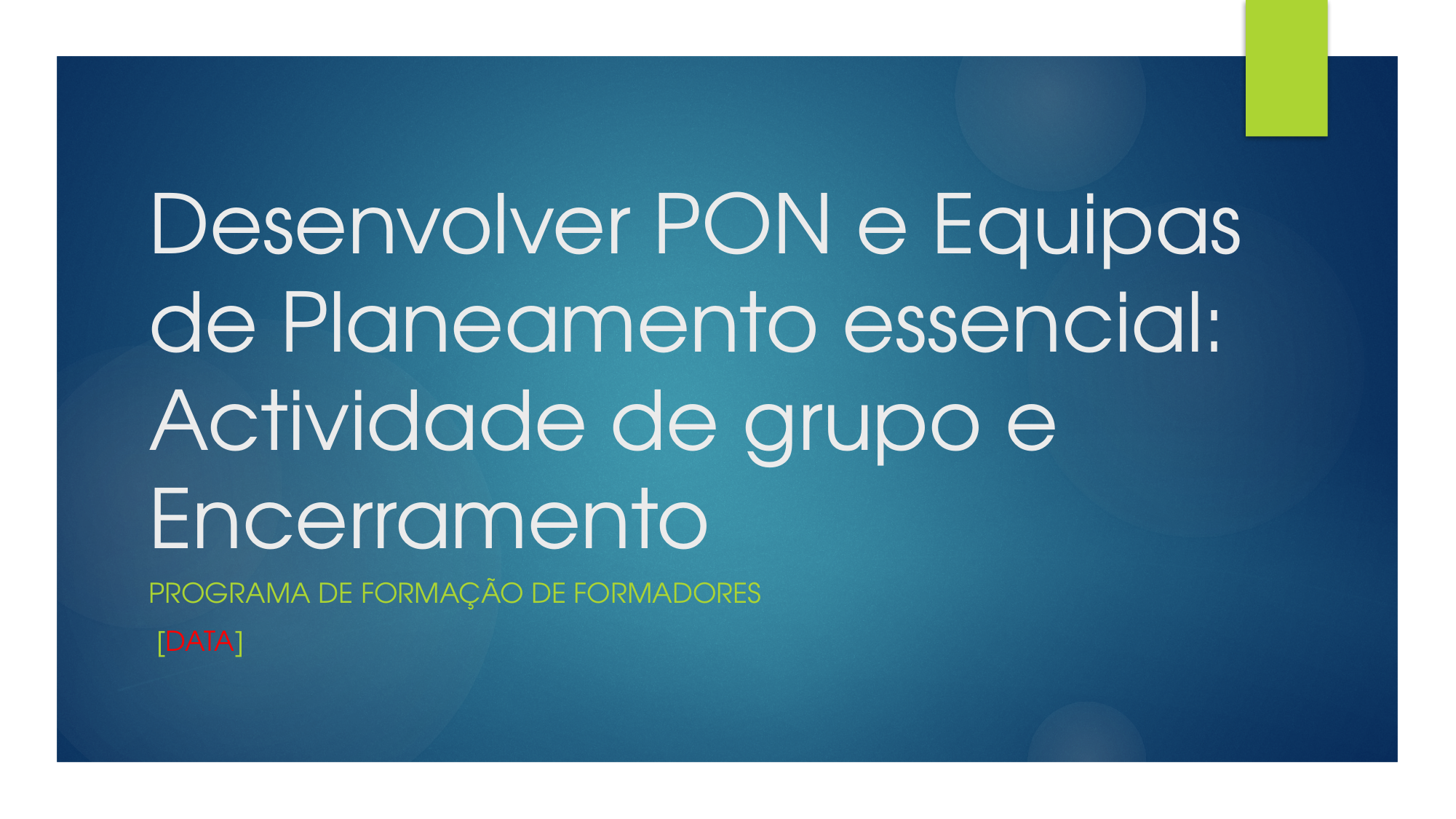

# Desenvolver PON e Equipas de Planeamento essencial: Actividade de grupo e Encerramento
Programa de Formação de Formadores
 [DATA]